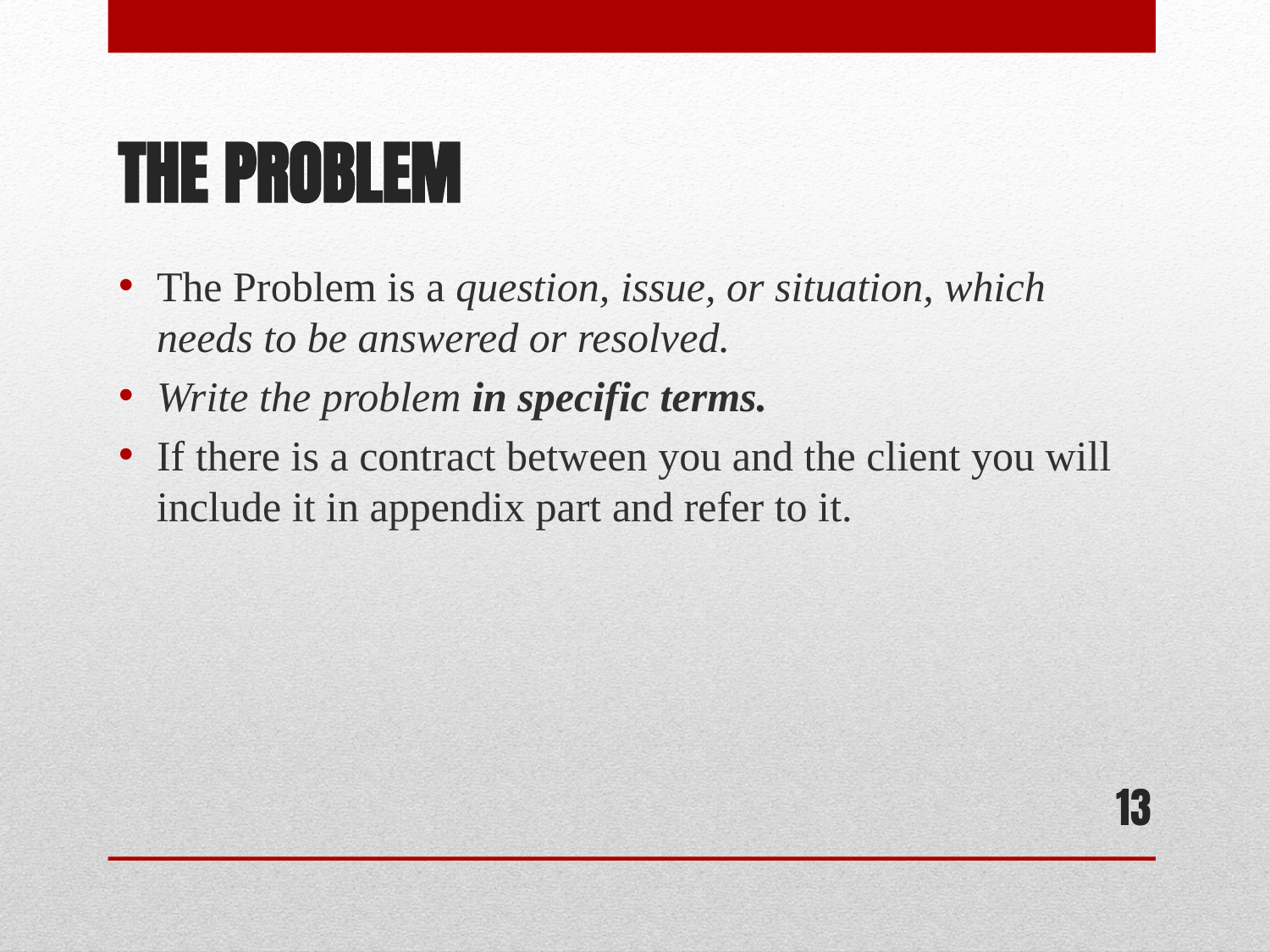

The Problem is a question, issue, or situation, which needs to be answered or resolved.
Write the problem in specific terms.
If there is a contract between you and the client you will include it in appendix part and refer to it.
# The Problem
13